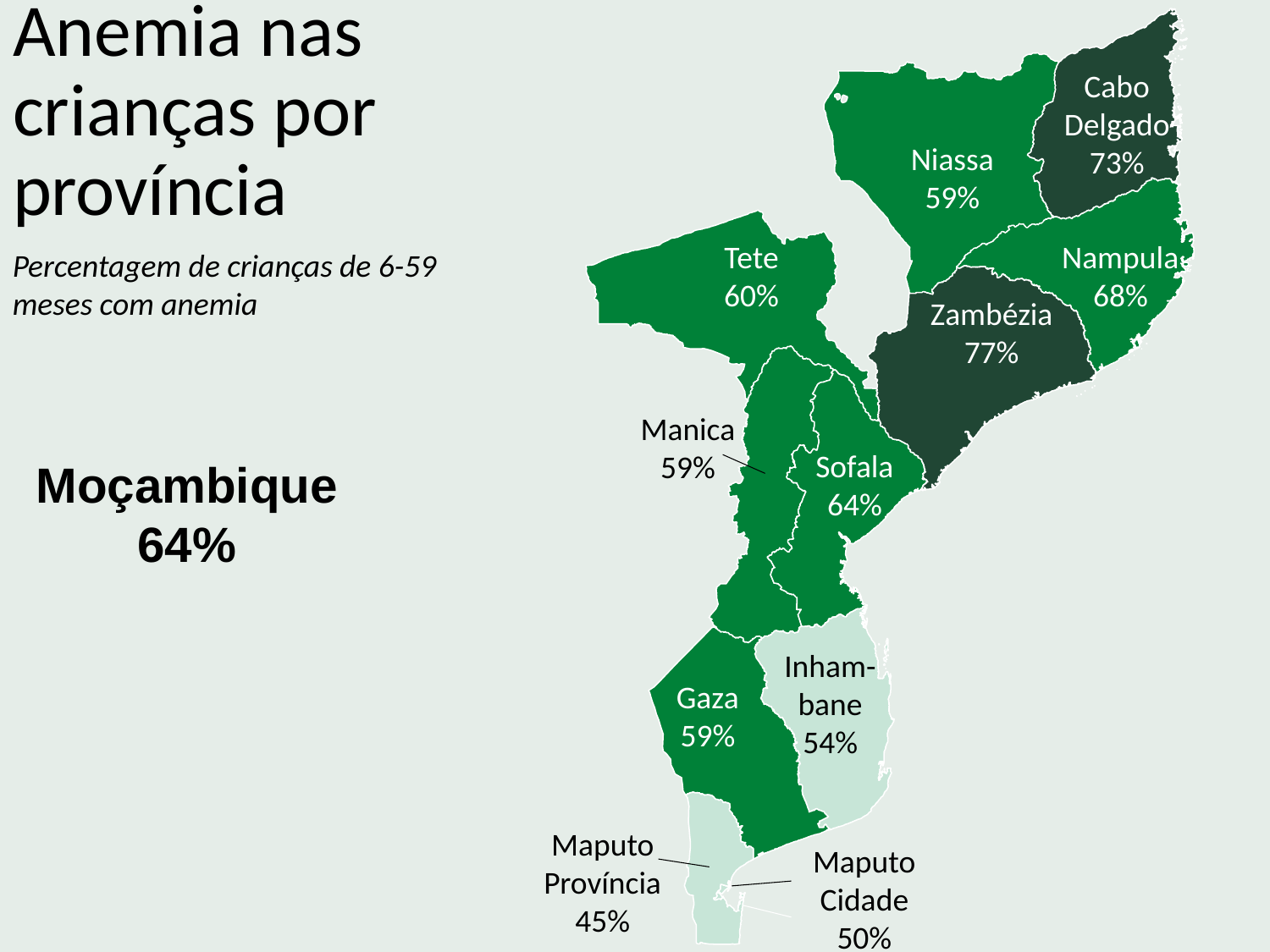

Anemia nas crianças por província

Cabo Delgado
73%
Niassa
59%
Tete
60%
Nampula
68%
Percentagem de crianças de 6-59 meses com anemia
Zambézia
77%
Manica
59%
Sofala
64%
Moçambique
64%
Inham-bane
54%
Gaza
59%
Maputo Província
45%
Maputo Cidade
50%